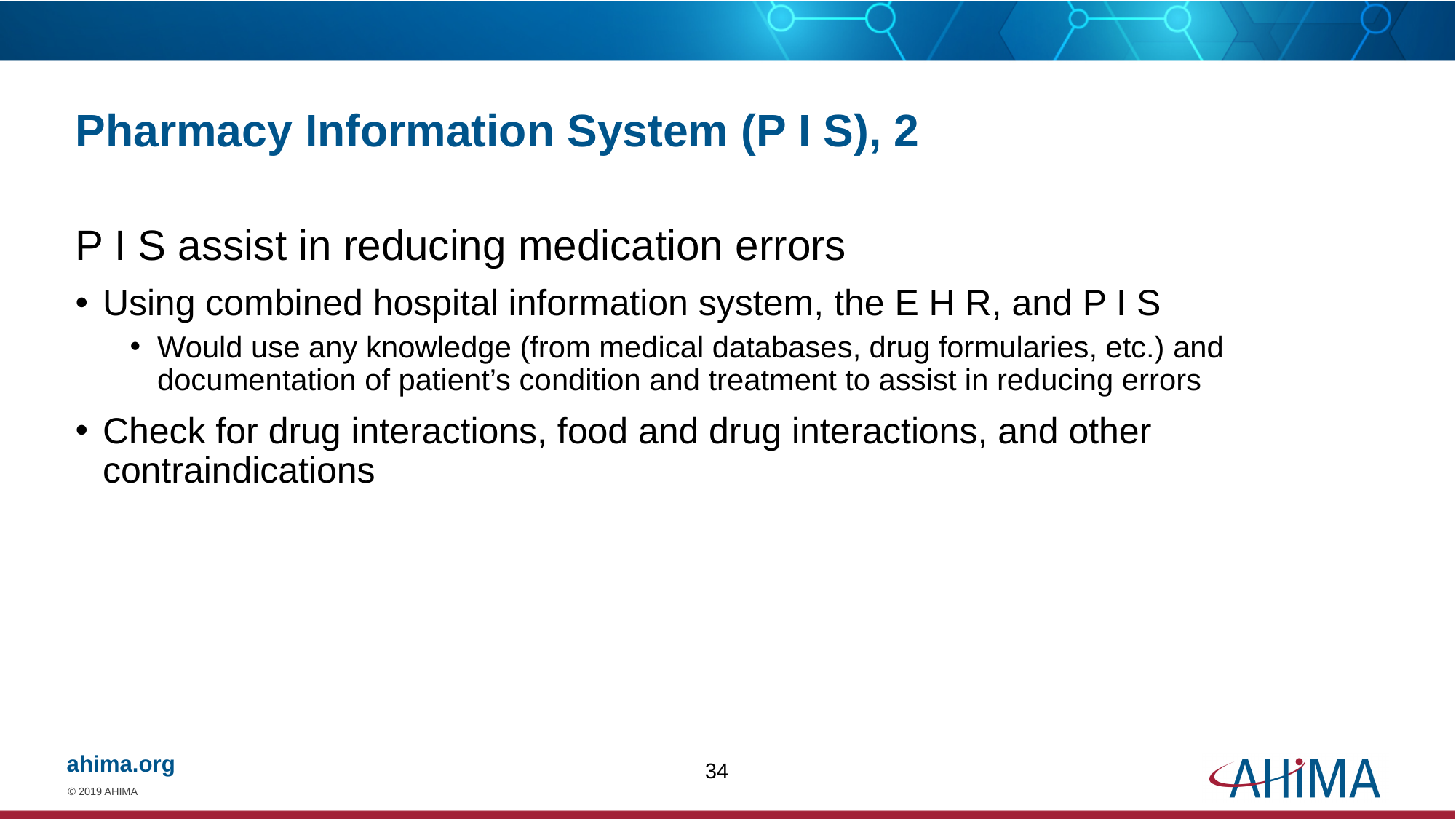

# Pharmacy Information System (P I S), 2
P I S assist in reducing medication errors
Using combined hospital information system, the E H R, and P I S
Would use any knowledge (from medical databases, drug formularies, etc.) and documentation of patient’s condition and treatment to assist in reducing errors
Check for drug interactions, food and drug interactions, and other contraindications